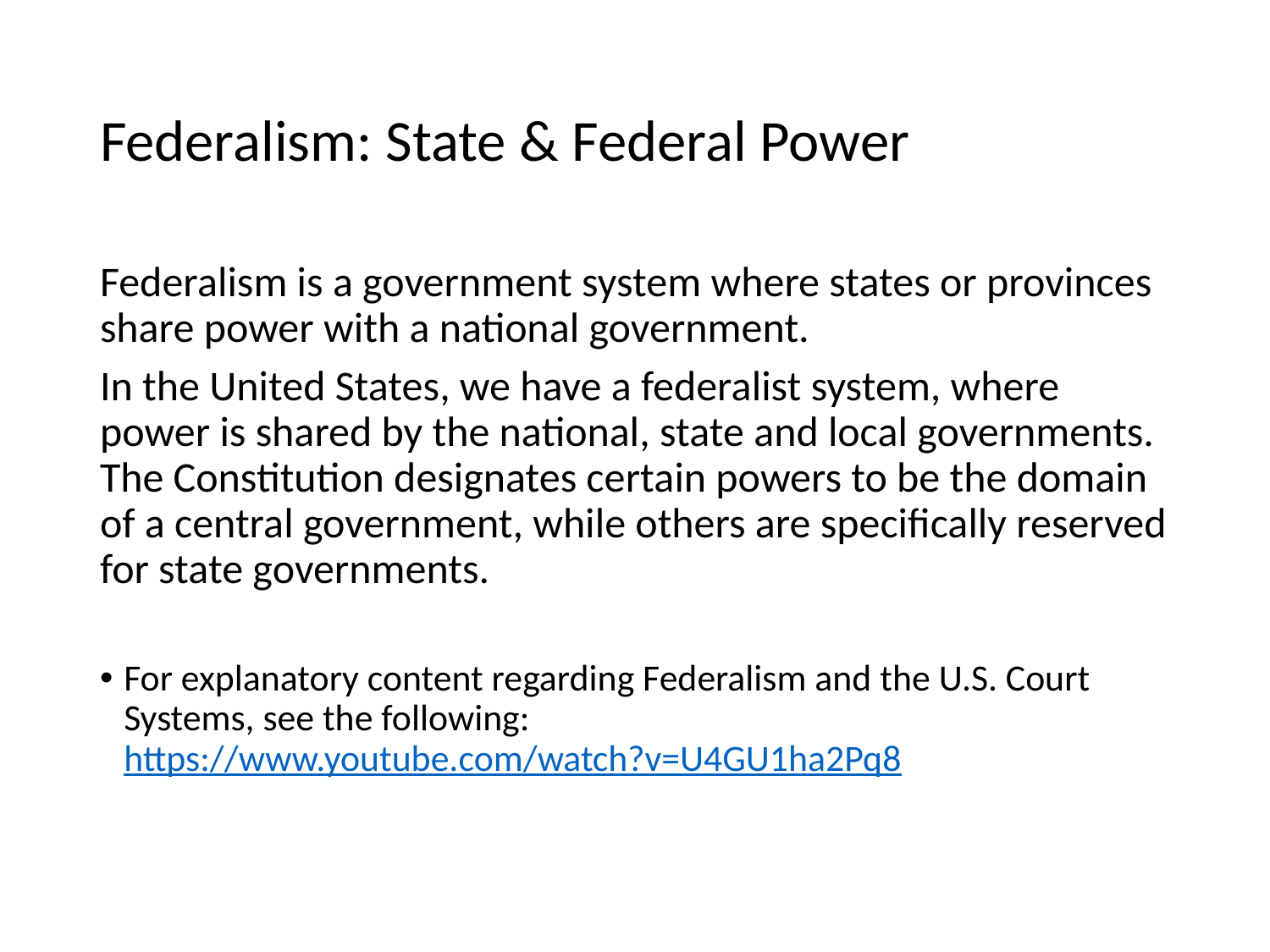

# Federalism: State & Federal Power
Federalism is a government system where states or provinces share power with a national government.
In the United States, we have a federalist system, where power is shared by the national, state and local governments. The Constitution designates certain powers to be the domain of a central government, while others are specifically reserved for state governments.

For explanatory content regarding Federalism and the U.S. Court Systems, see the following: https://www.youtube.com/watch?v=U4GU1ha2Pq8